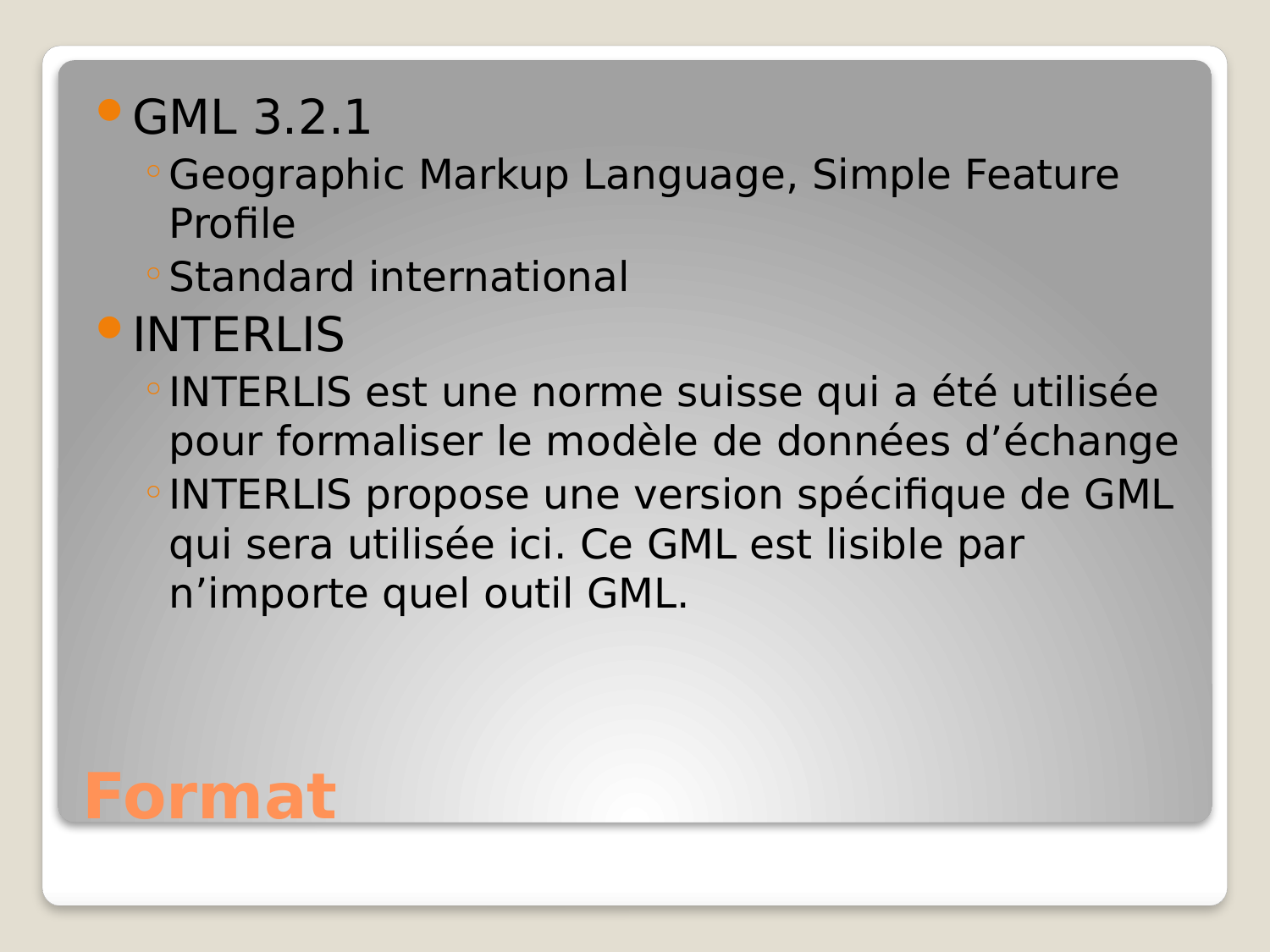

GML 3.2.1
Geographic Markup Language, Simple Feature Profile
Standard international
INTERLIS
INTERLIS est une norme suisse qui a été utilisée pour formaliser le modèle de données d’échange
INTERLIS propose une version spécifique de GML qui sera utilisée ici. Ce GML est lisible par n’importe quel outil GML.
# Format